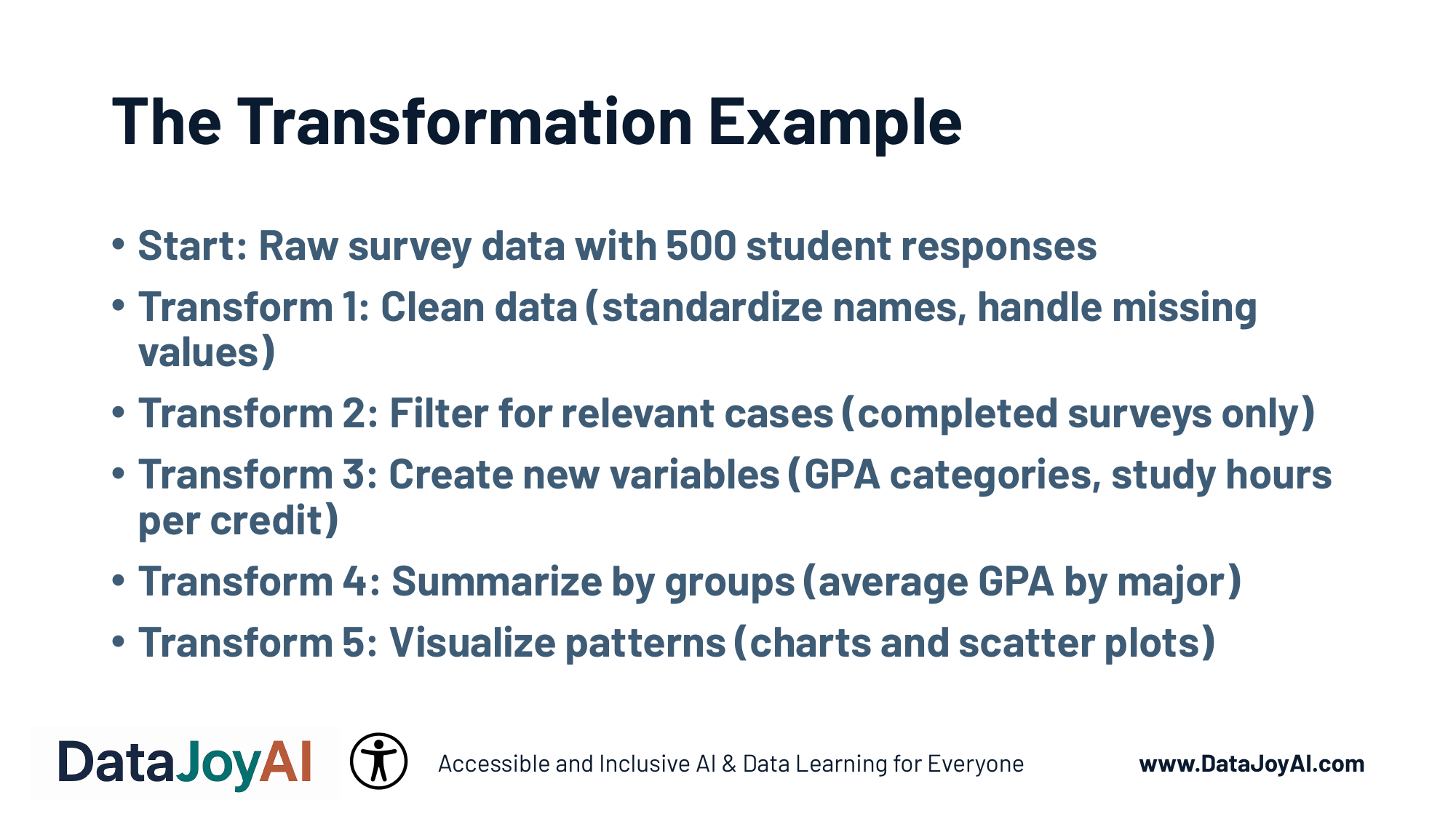

# The Transformation Example
Start: Raw survey data with 500 student responses
Transform 1: Clean data (standardize names, handle missing values)
Transform 2: Filter for relevant cases (completed surveys only)
Transform 3: Create new variables (GPA categories, study hours per credit)
Transform 4: Summarize by groups (average GPA by major)
Transform 5: Visualize patterns (charts and scatter plots)